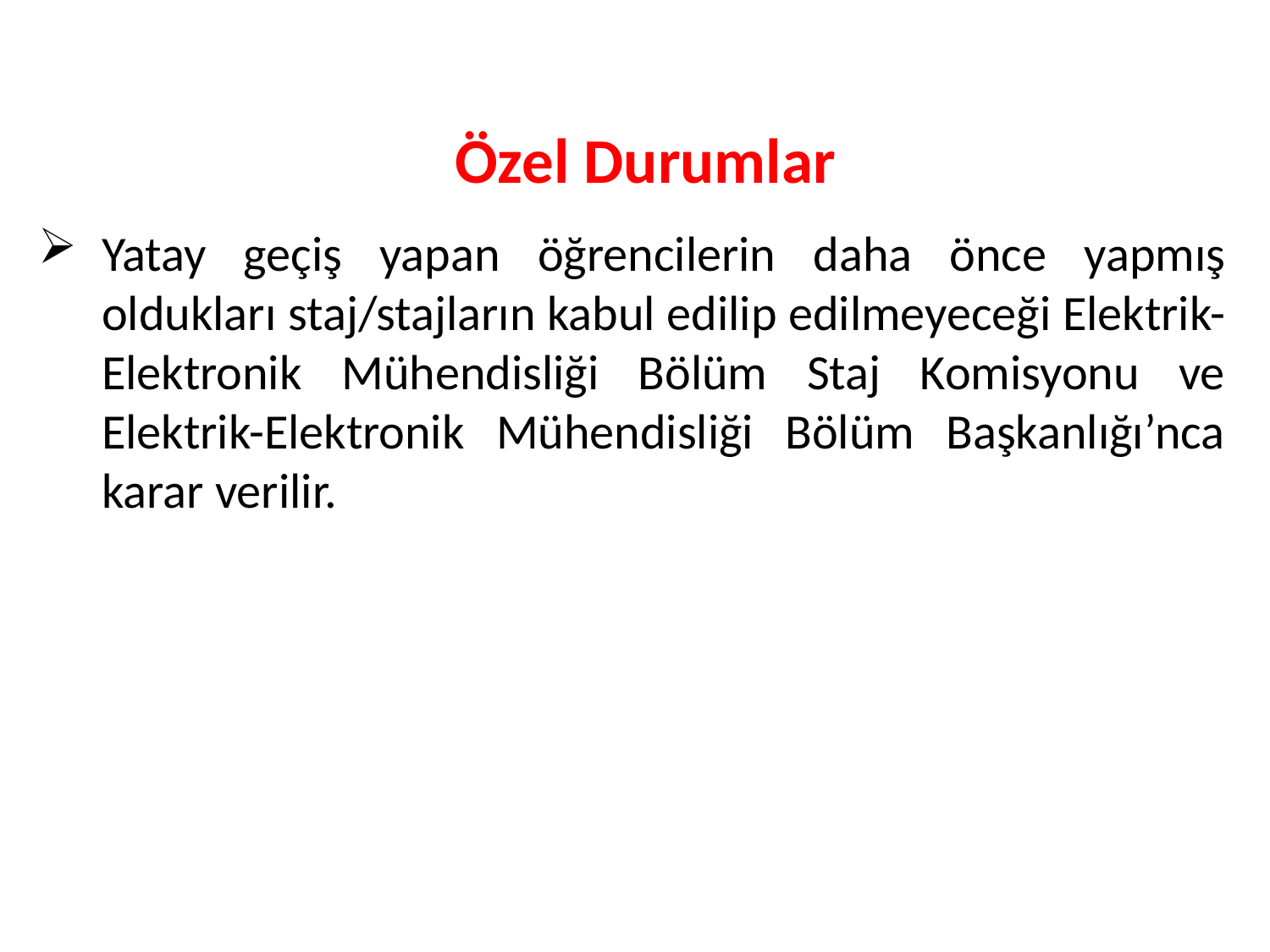

Özel Durumlar
Yatay geçiş yapan öğrencilerin daha önce yapmış oldukları staj/stajların kabul edilip edilmeyeceği Elektrik-Elektronik Mühendisliği Bölüm Staj Komisyonu ve Elektrik-Elektronik Mühendisliği Bölüm Başkanlığı’nca karar verilir.